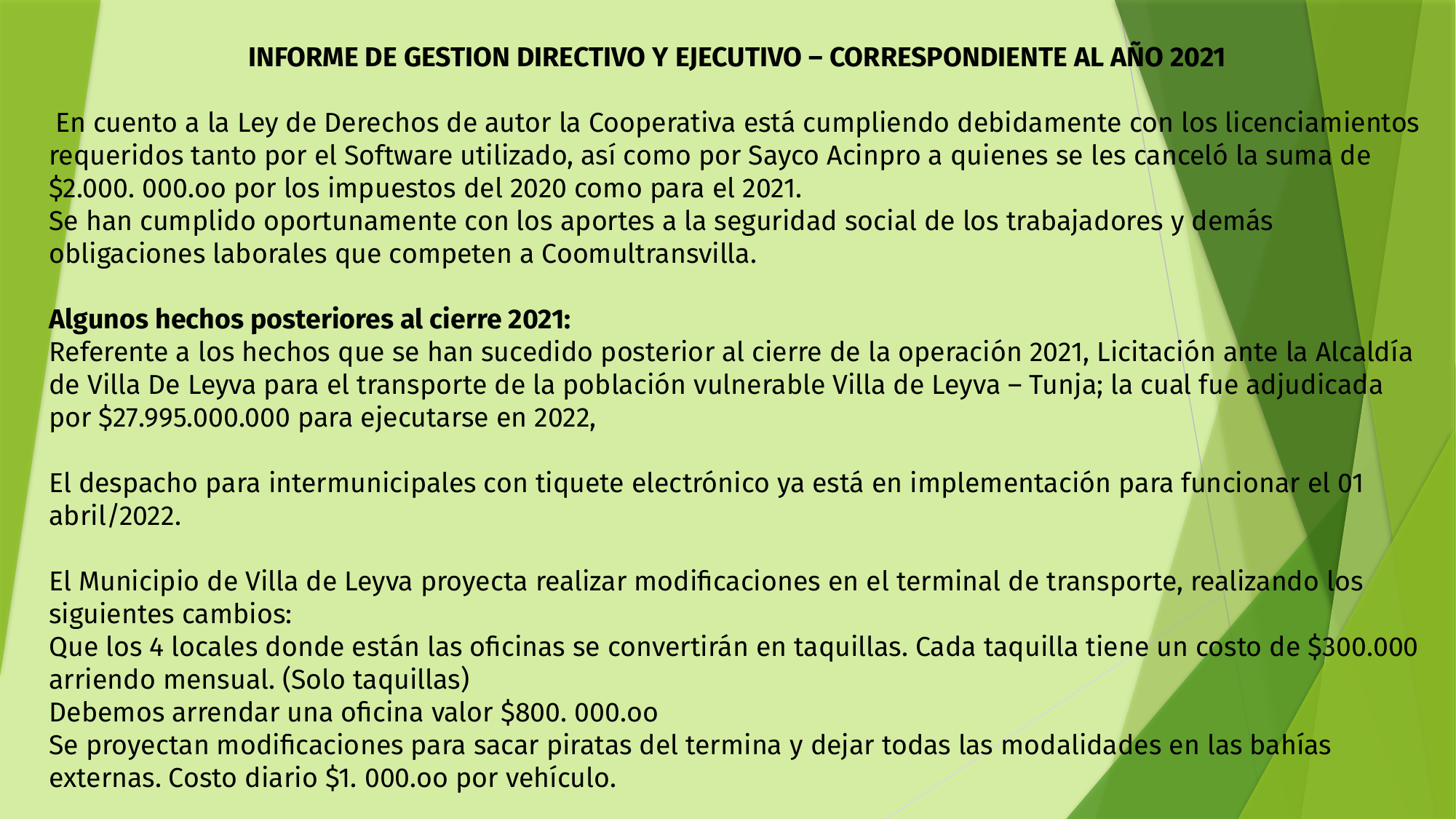

#
INFORME DE GESTION DIRECTIVO Y EJECUTIVO – CORRESPONDIENTE AL AÑO 2021

 En cuento a la Ley de Derechos de autor la Cooperativa está cumpliendo debidamente con los licenciamientos requeridos tanto por el Software utilizado, así como por Sayco Acinpro a quienes se les canceló la suma de $2.000. 000.oo por los impuestos del 2020 como para el 2021.
Se han cumplido oportunamente con los aportes a la seguridad social de los trabajadores y demás obligaciones laborales que competen a Coomultransvilla.

Algunos hechos posteriores al cierre 2021:
Referente a los hechos que se han sucedido posterior al cierre de la operación 2021, Licitación ante la Alcaldía de Villa De Leyva para el transporte de la población vulnerable Villa de Leyva – Tunja; la cual fue adjudicada por $27.995.000.000 para ejecutarse en 2022,

El despacho para intermunicipales con tiquete electrónico ya está en implementación para funcionar el 01 abril/2022.

El Municipio de Villa de Leyva proyecta realizar modificaciones en el terminal de transporte, realizando los siguientes cambios:
Que los 4 locales donde están las oficinas se convertirán en taquillas. Cada taquilla tiene un costo de $300.000 arriendo mensual. (Solo taquillas)
Debemos arrendar una oficina valor $800. 000.oo
Se proyectan modificaciones para sacar piratas del termina y dejar todas las modalidades en las bahías externas. Costo diario $1. 000.oo por vehículo.